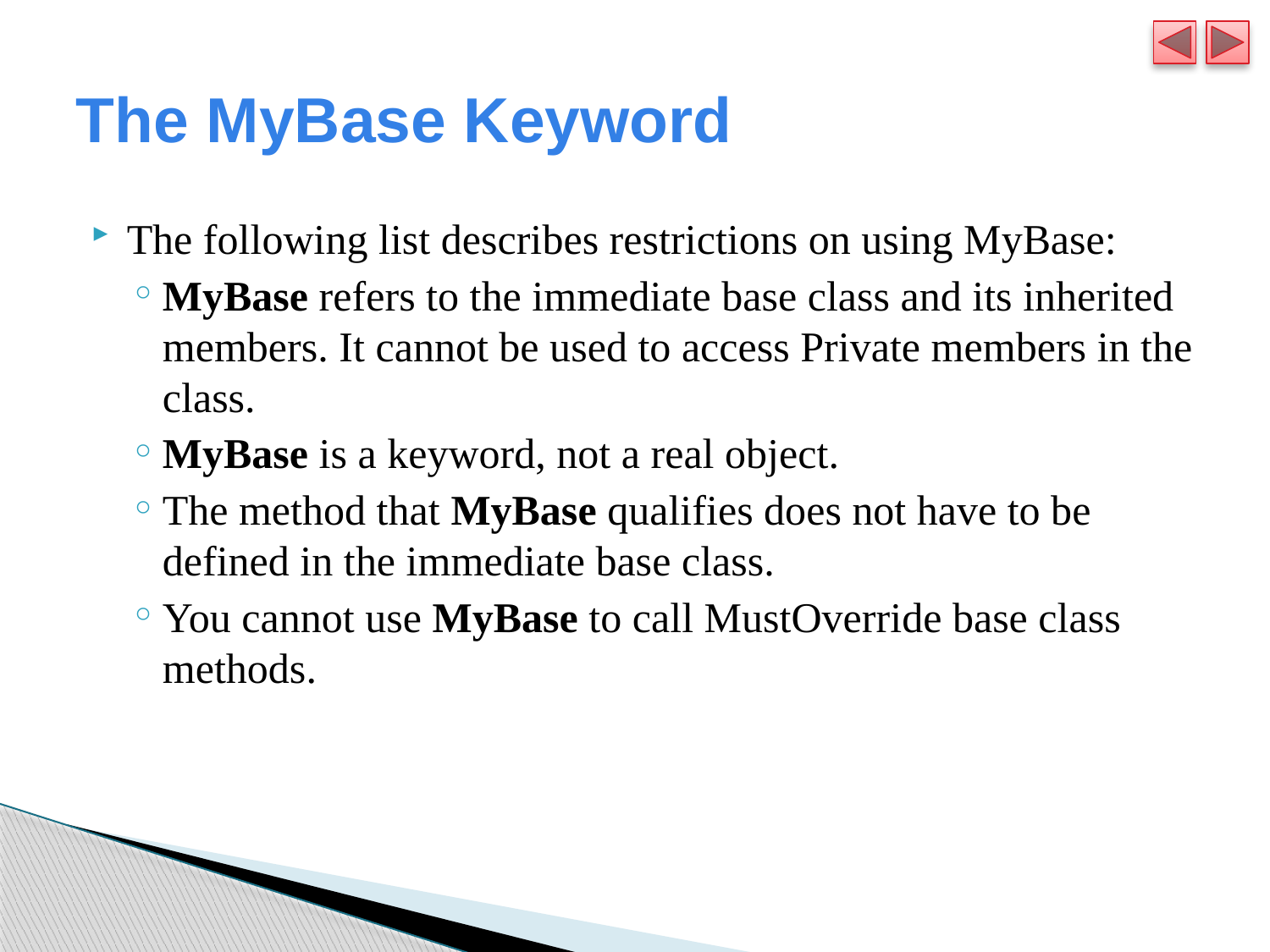

# The MyBase Keyword
The following list describes restrictions on using MyBase:
MyBase refers to the immediate base class and its inherited members. It cannot be used to access Private members in the class.
MyBase is a keyword, not a real object.
The method that MyBase qualifies does not have to be defined in the immediate base class.
You cannot use MyBase to call MustOverride base class methods.